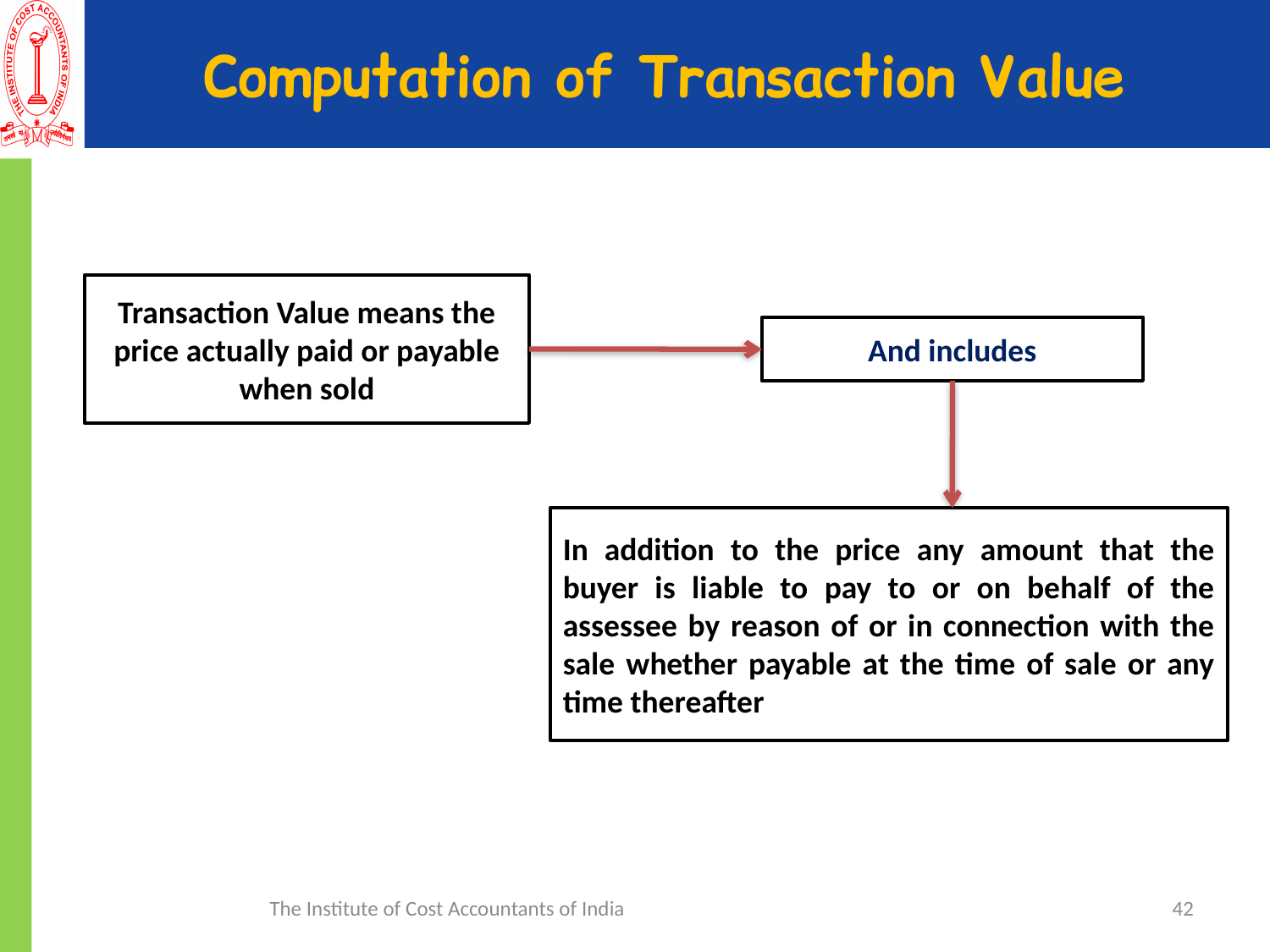

# Computation of Transaction Value

Transaction Value means the price actually paid or payable when sold
And includes
In addition to the price any amount that the buyer is liable to pay to or on behalf of the assessee by reason of or in connection with the sale whether payable at the time of sale or any time thereafter
The Institute of Cost Accountants of India
42